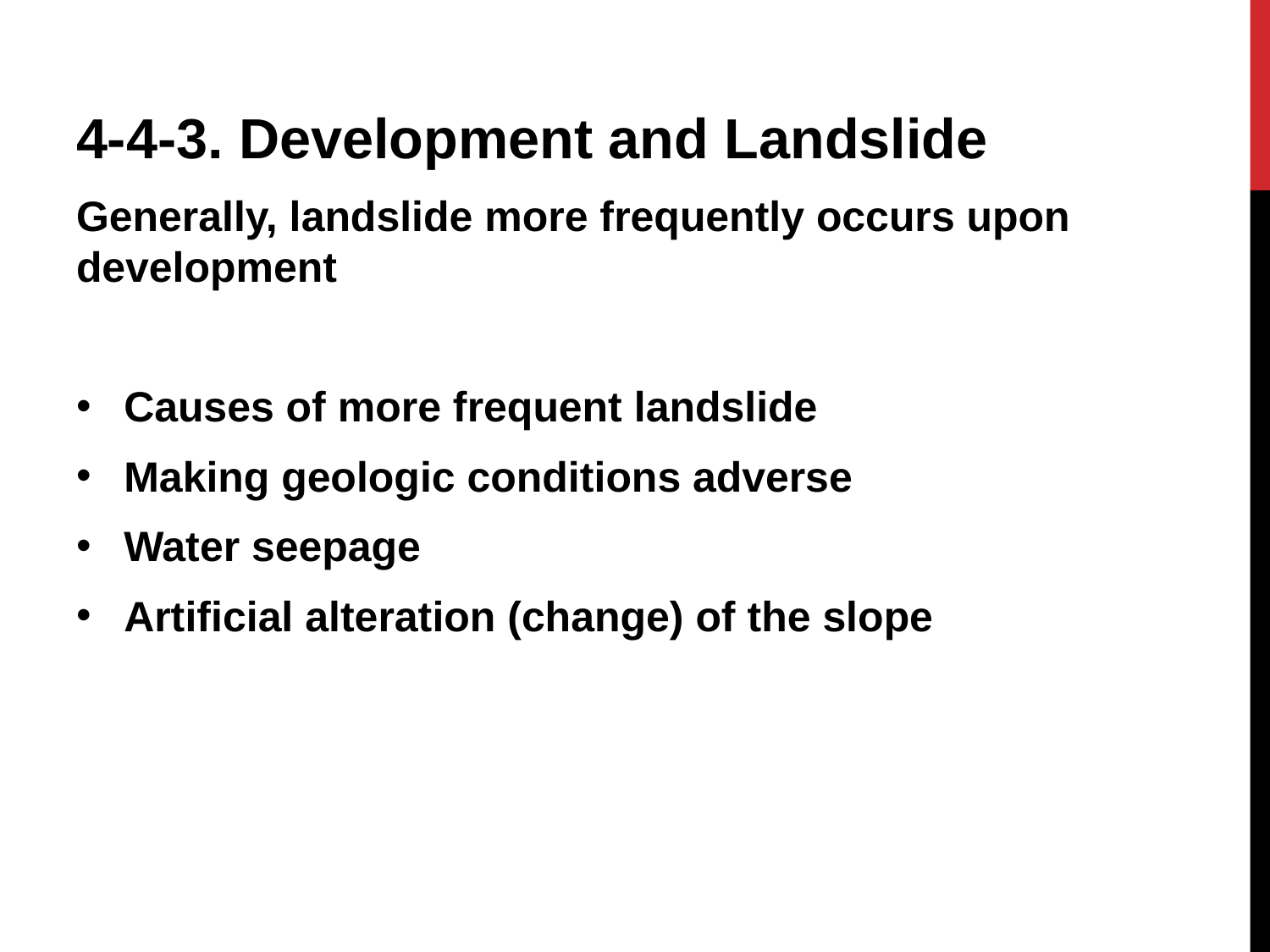

4-4-3. Development and Landslide
Generally, landslide more frequently occurs upon development

Causes of more frequent landslide
Making geologic conditions adverse
Water seepage
Artificial alteration (change) of the slope